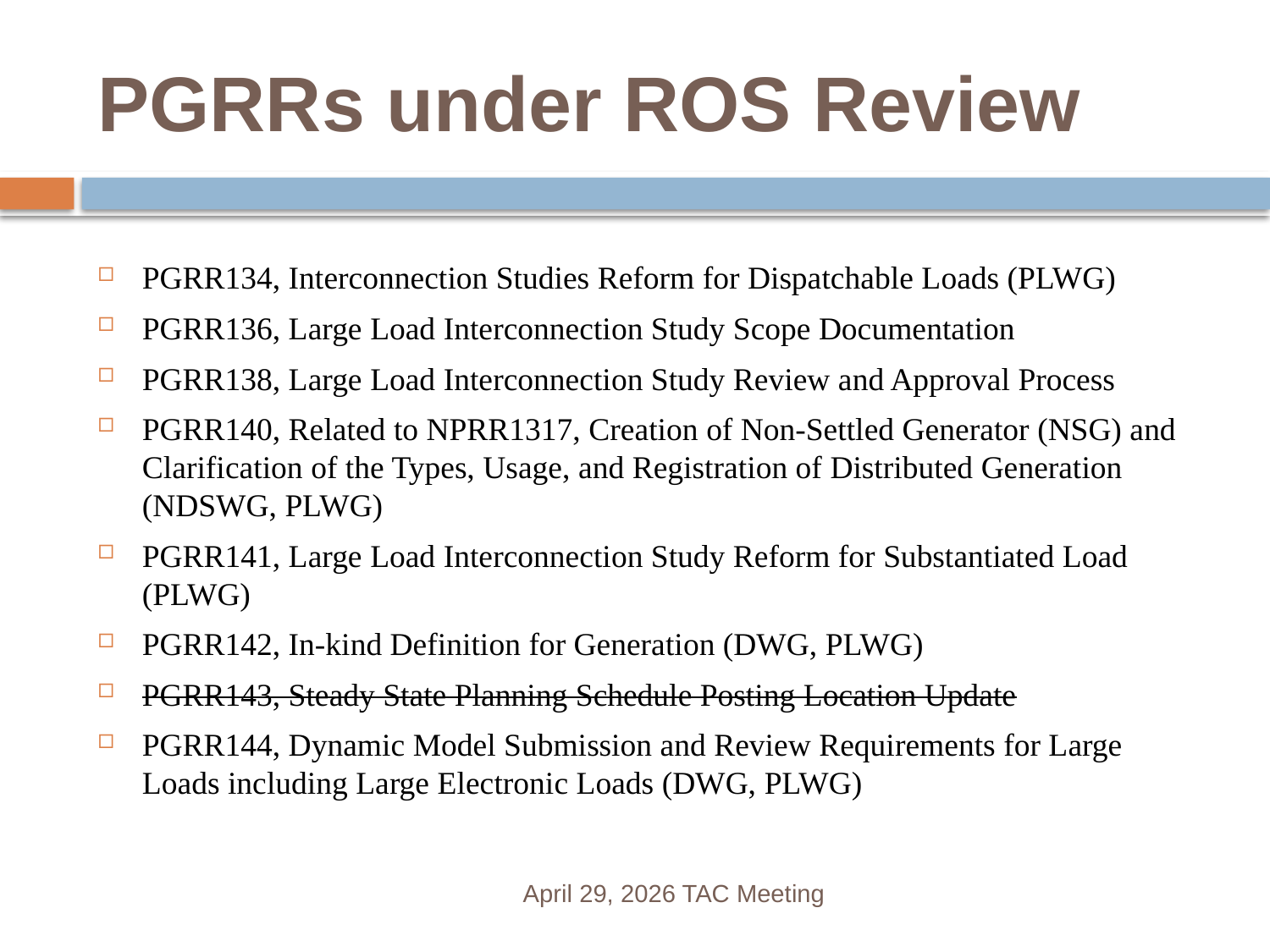

# PGRRs under ROS Review
PGRR134, Interconnection Studies Reform for Dispatchable Loads (PLWG)
PGRR136, Large Load Interconnection Study Scope Documentation
PGRR138, Large Load Interconnection Study Review and Approval Process
PGRR140, Related to NPRR1317, Creation of Non-Settled Generator (NSG) and Clarification of the Types, Usage, and Registration of Distributed Generation (NDSWG, PLWG)
PGRR141, Large Load Interconnection Study Reform for Substantiated Load (PLWG)
PGRR142, In-kind Definition for Generation (DWG, PLWG)
PGRR143, Steady State Planning Schedule Posting Location Update
PGRR144, Dynamic Model Submission and Review Requirements for Large Loads including Large Electronic Loads (DWG, PLWG)
April 29, 2026 TAC Meeting